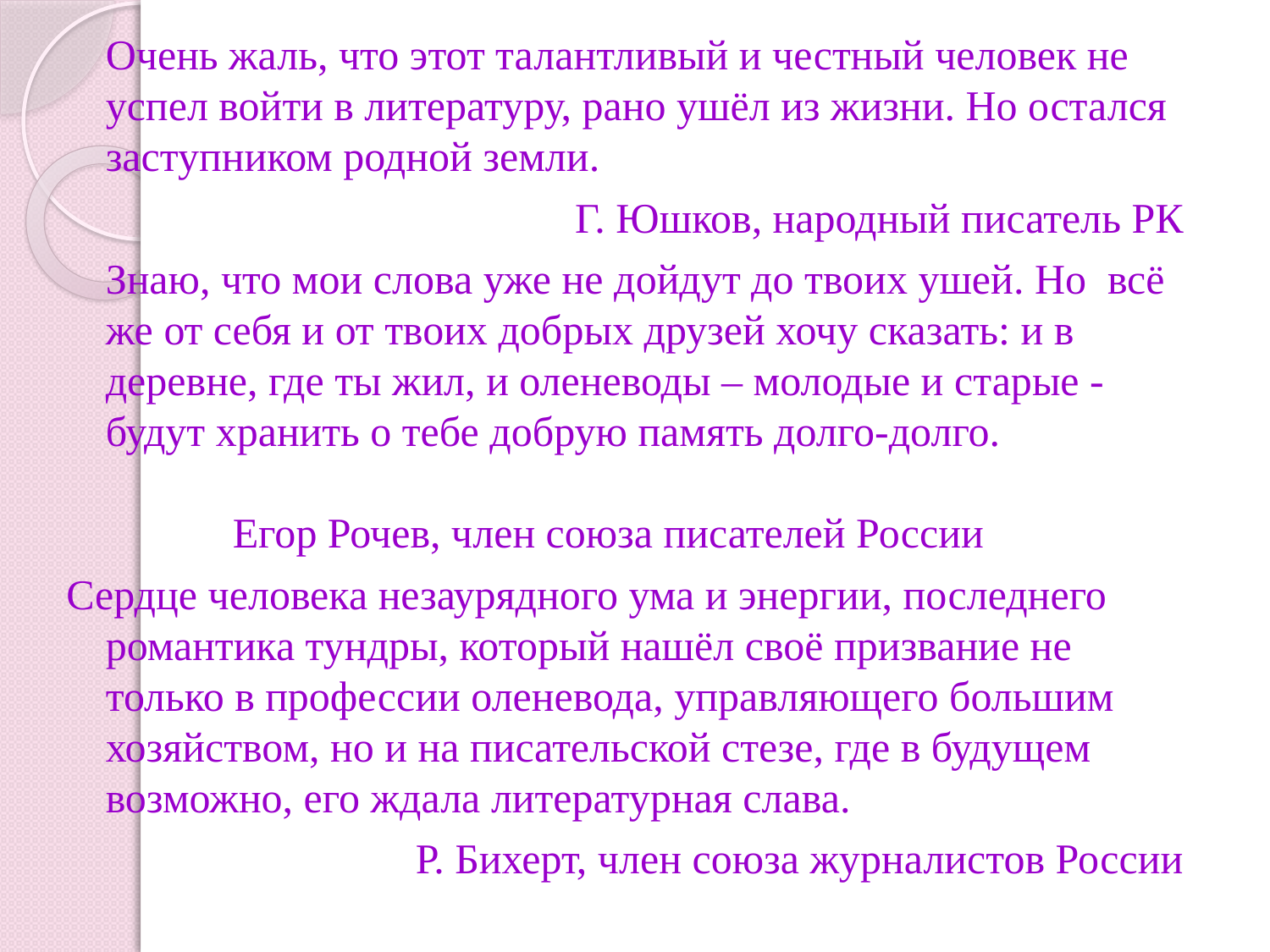

Очень жаль, что этот талантливый и честный человек не успел войти в литературу, рано ушёл из жизни. Но остался заступником родной земли.
Г. Юшков, народный писатель РК
	Знаю, что мои слова уже не дойдут до твоих ушей. Но  всё же от себя и от твоих добрых друзей хочу сказать: и в деревне, где ты жил, и оленеводы – молодые и старые - будут хранить о тебе добрую память долго-долго.                                                                                                       		Егор Рочев, член союза писателей России
Сердце человека незаурядного ума и энергии, последнего романтика тундры, который нашёл своё призвание не только в профессии оленевода, управляющего большим хозяйством, но и на писательской стезе, где в будущем возможно, его ждала литературная слава.
Р. Бихерт, член союза журналистов России